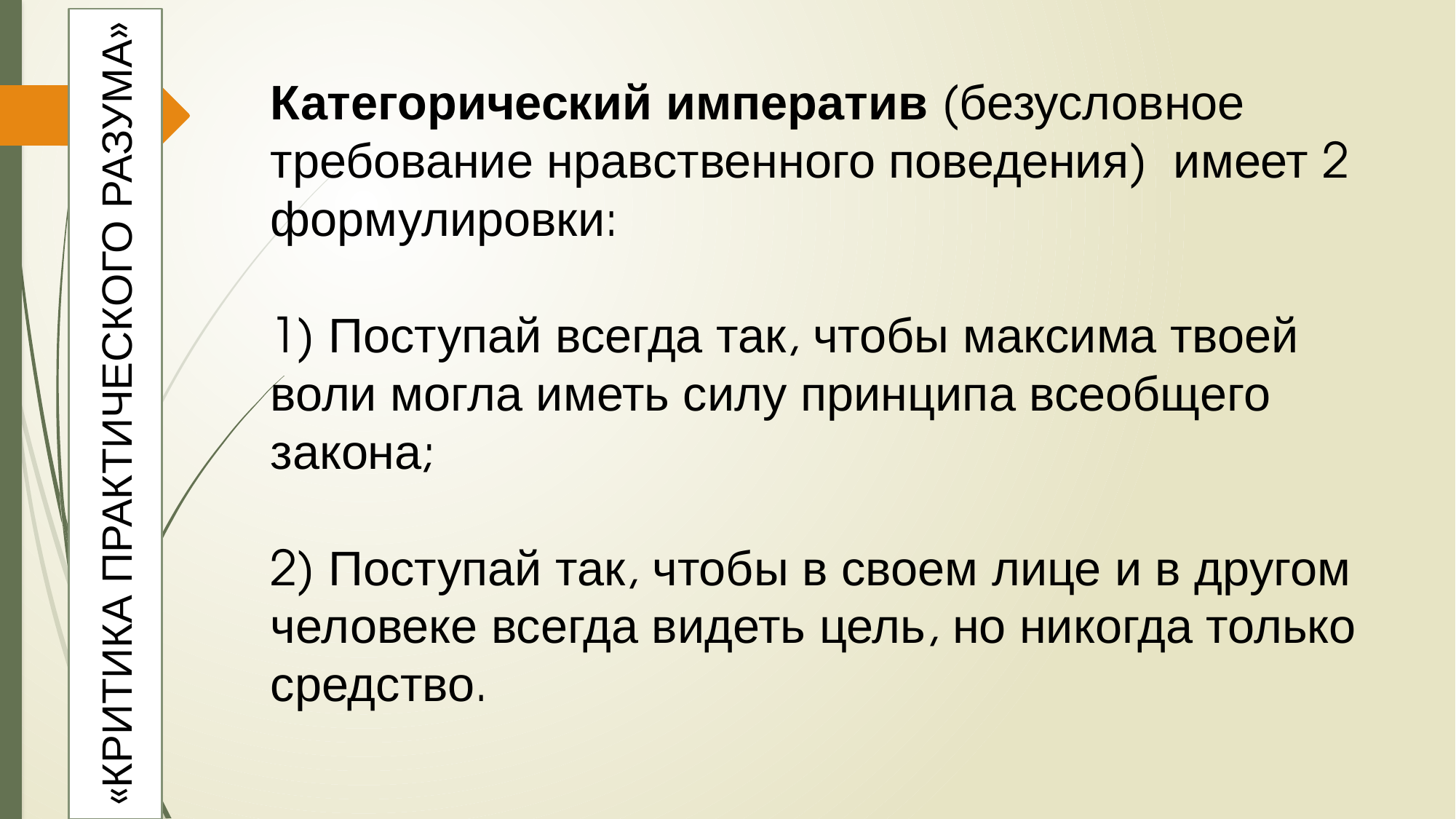

«КРИТИКА ПРАКТИЧЕСКОГО РАЗУМА»
Категорический императив (безусловное требование нравственного поведения)  имеет 2 формулировки:
1) Поступай всегда так, чтобы максима твоей воли могла иметь силу принципа всеобщего закона;
2) Поступай так, чтобы в своем лице и в другом человеке всегда видеть цель, но никогда только средство.